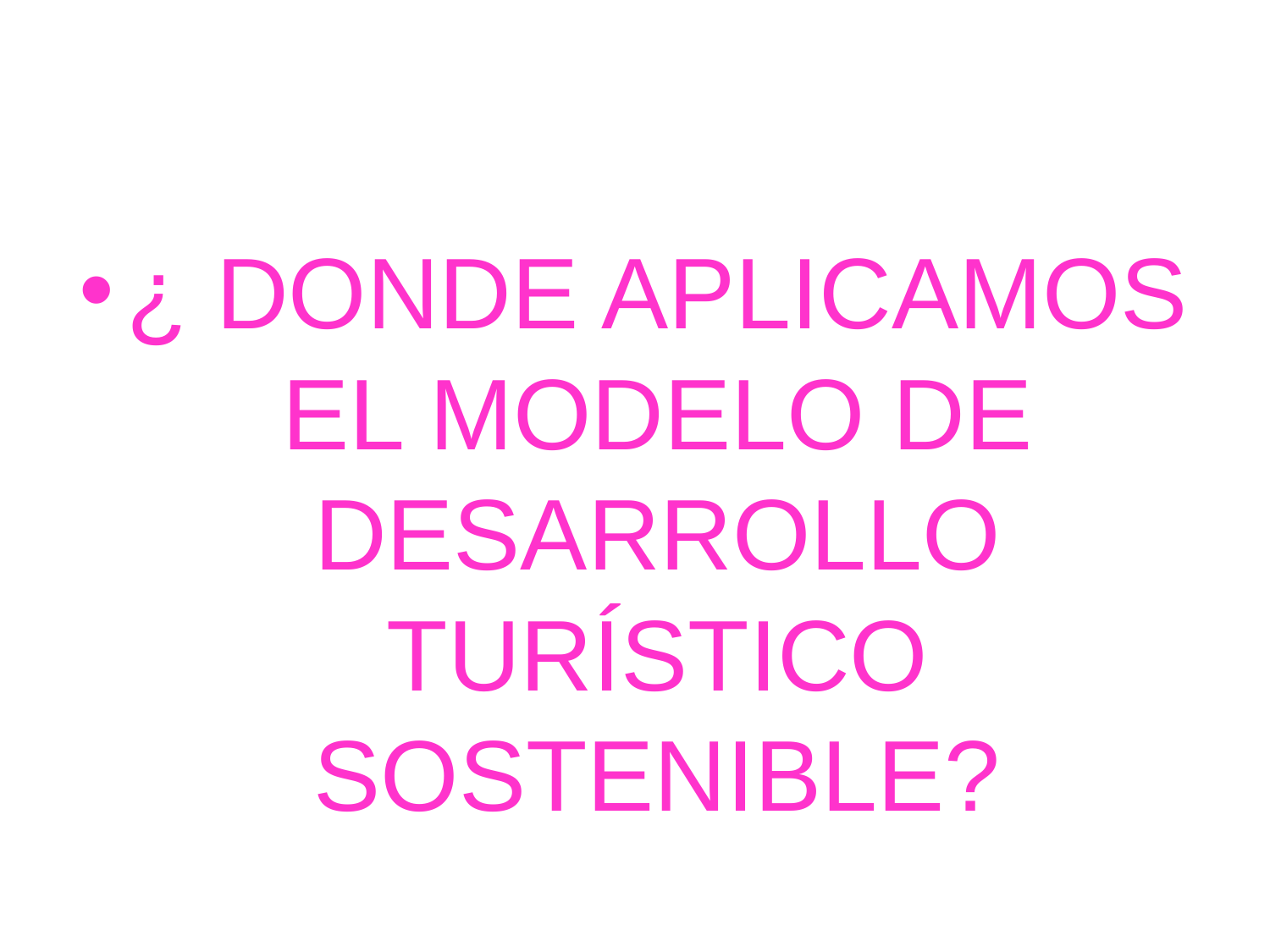

#
¿ DONDE APLICAMOS EL MODELO DE DESARROLLO TURÍSTICO SOSTENIBLE?